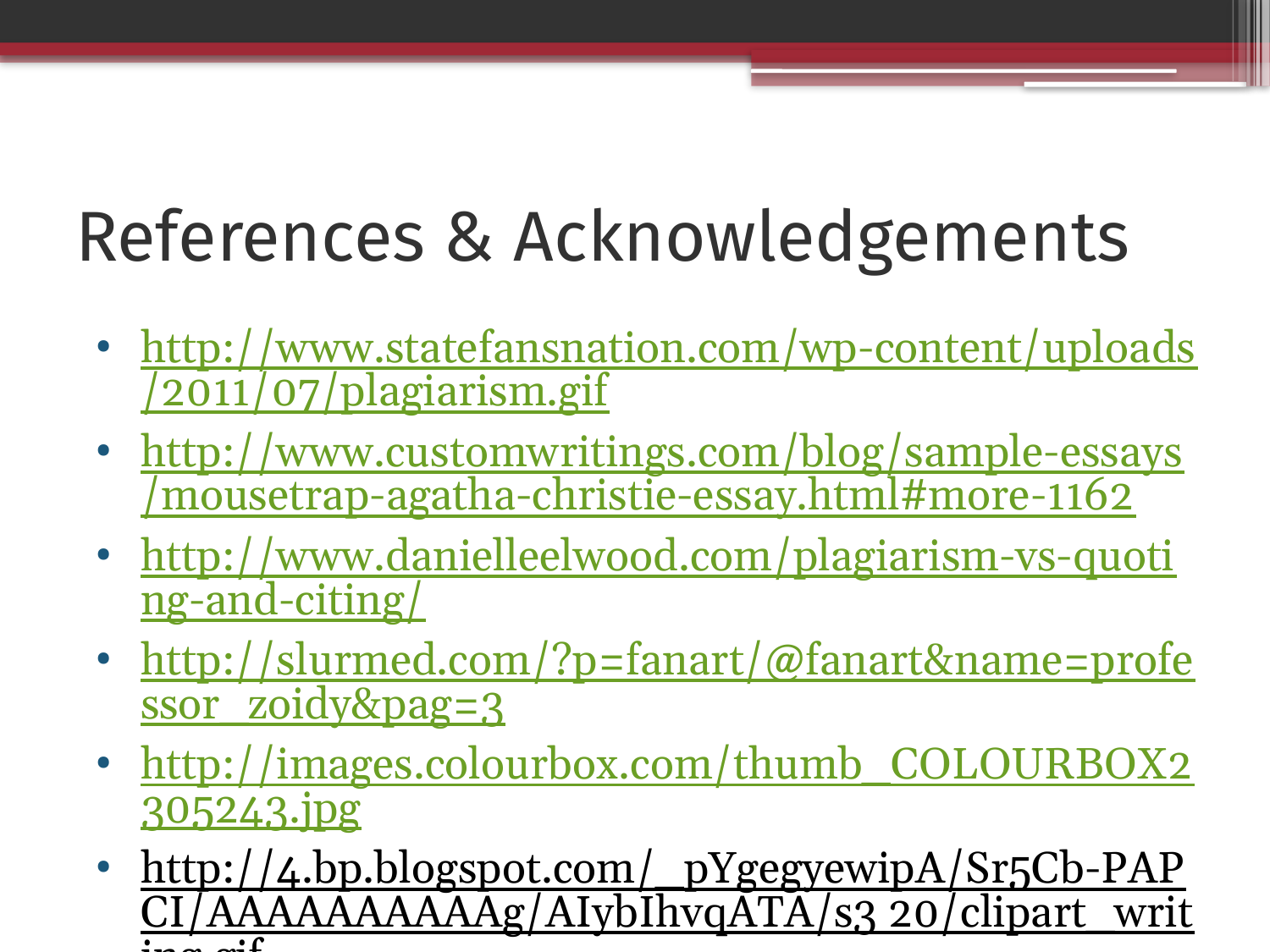

# References & Acknowledgements
http://www.statefansnation.com/wp-content/uploads/2011/07/plagiarism.gif
http://www.customwritings.com/blog/sample-essays/mousetrap-agatha-christie-essay.html#more-1162
http://www.danielleelwood.com/plagiarism-vs-quoting-and-citing/
http://slurmed.com/?p=fanart/@fanart&name=professor_zoidy&pag=3
http://images.colourbox.com/thumb_COLOURBOX2305243.jpg
http://4.bp.blogspot.com/_pYgegyewipA/Sr5Cb-PAPCI/AAAAAAAAAAg/AIybIhvqATA/s3 20/clipart_writing.gif
http://mattrefghi.com/blog/2010/07/a-true-case-of-accidental-plagiarism/
Al Gore for using inconvenient truth.